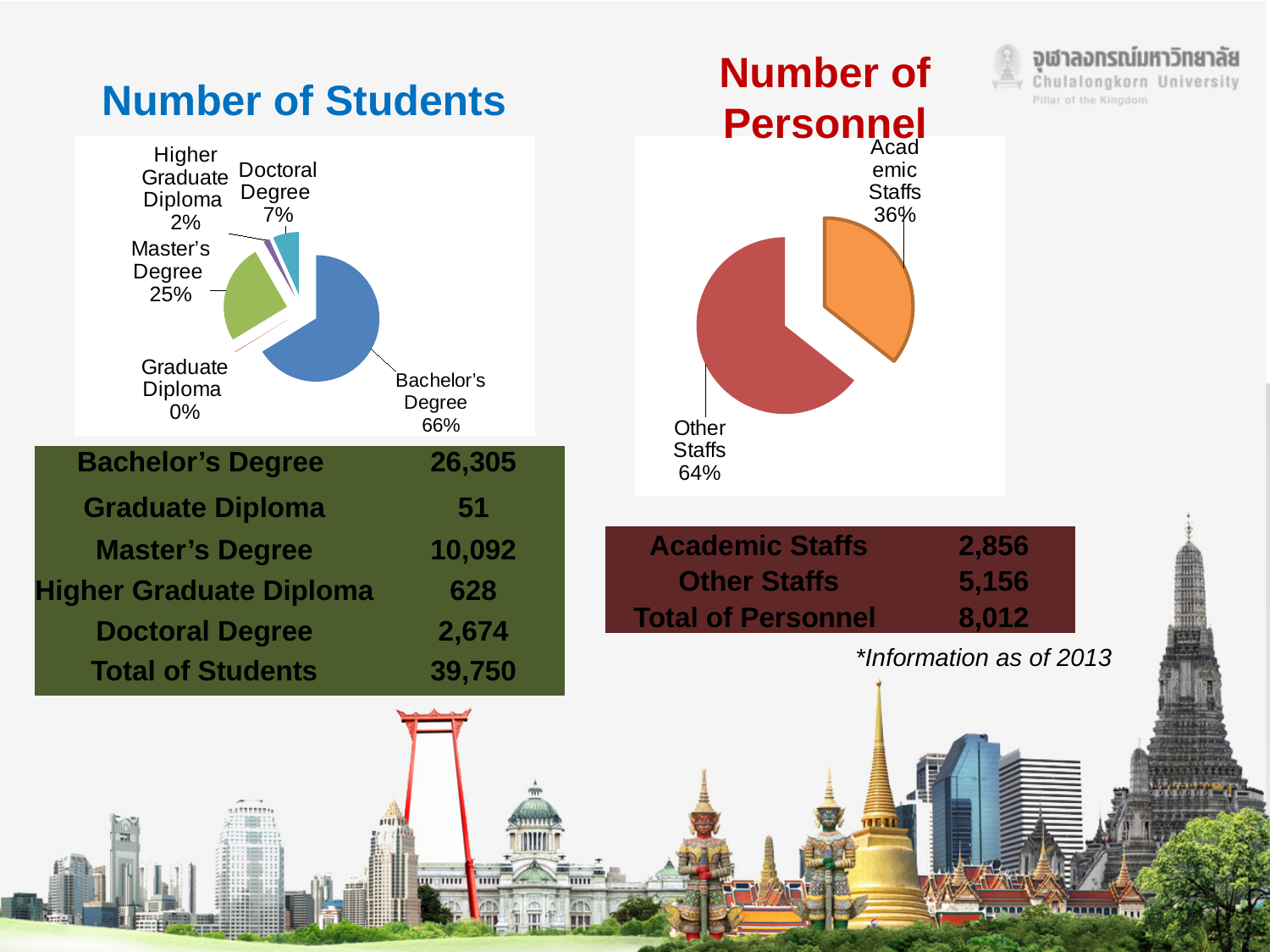

Number of Personnel
# Number of Students

### Chart

| Category |  |
|---|---|
| Bachelor’s Degree   | 26305.0 |
| Graduate Diploma  | 51.0 |
| Master’s Degree  | 10092.0 |
| Higher Graduate Diploma  | 628.0 |
| Doctoral Degree  | 2674.0 |

### Chart

| Category |  |
|---|---|
| Academic Staffs | 2856.0 |
| Other Staffs | 5156.0 |
| Bachelor’s Degree | 26,305 |
| --- | --- |
| Graduate Diploma | 51 |
| Master’s Degree | 10,092 |
| Higher Graduate Diploma | 628 |
| Doctoral Degree | 2,674 |
| Total of Students | 39,750 |
| Academic Staffs | 2,856 |
| --- | --- |
| Other Staffs | 5,156 |
| Total of Personnel | 8,012 |
*Information as of 2013